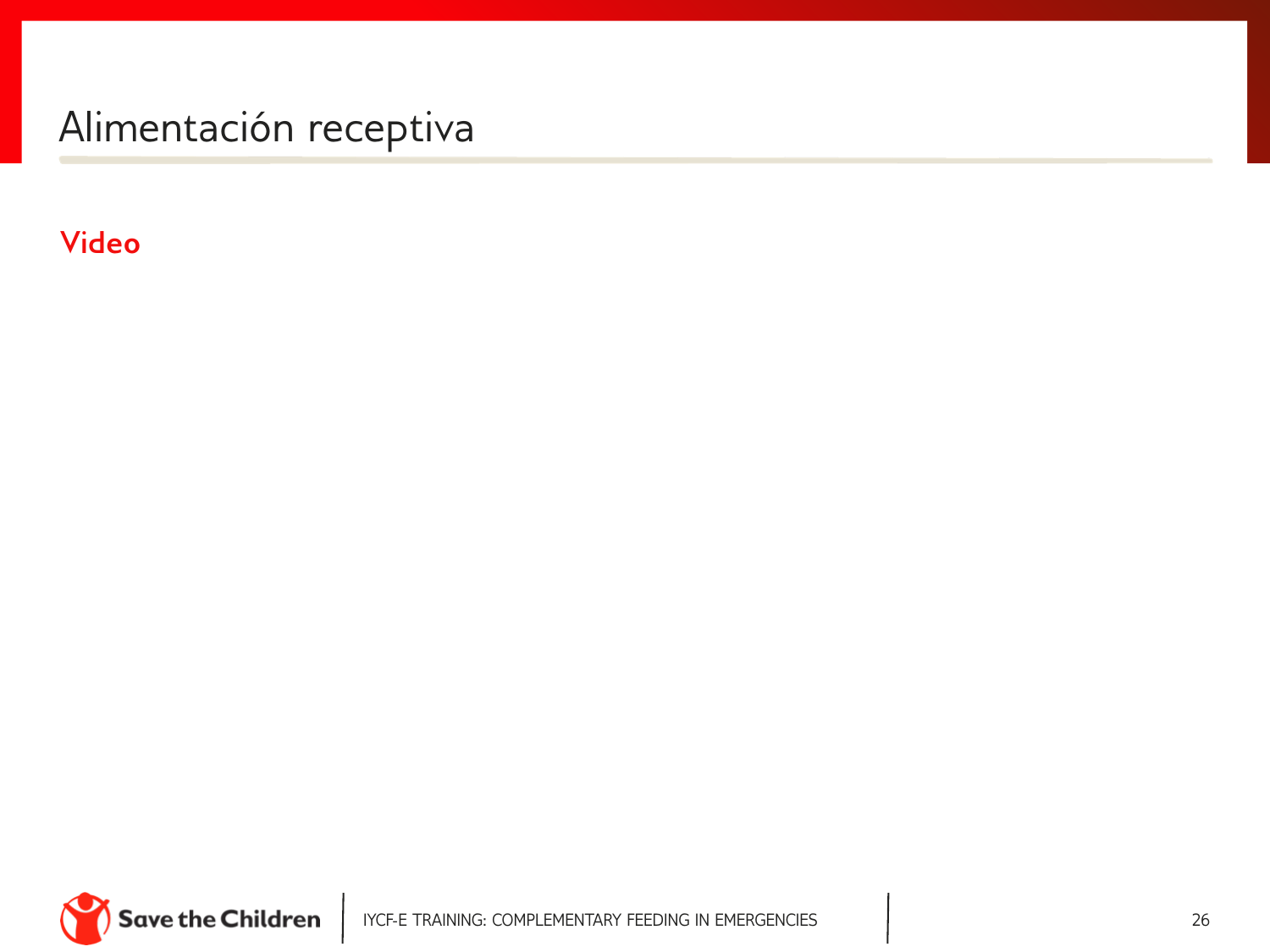

Alimentación receptiva
Video
IYCF-E TRAINING: COMPLEMENTARY FEEDING IN EMERGENCIES
26